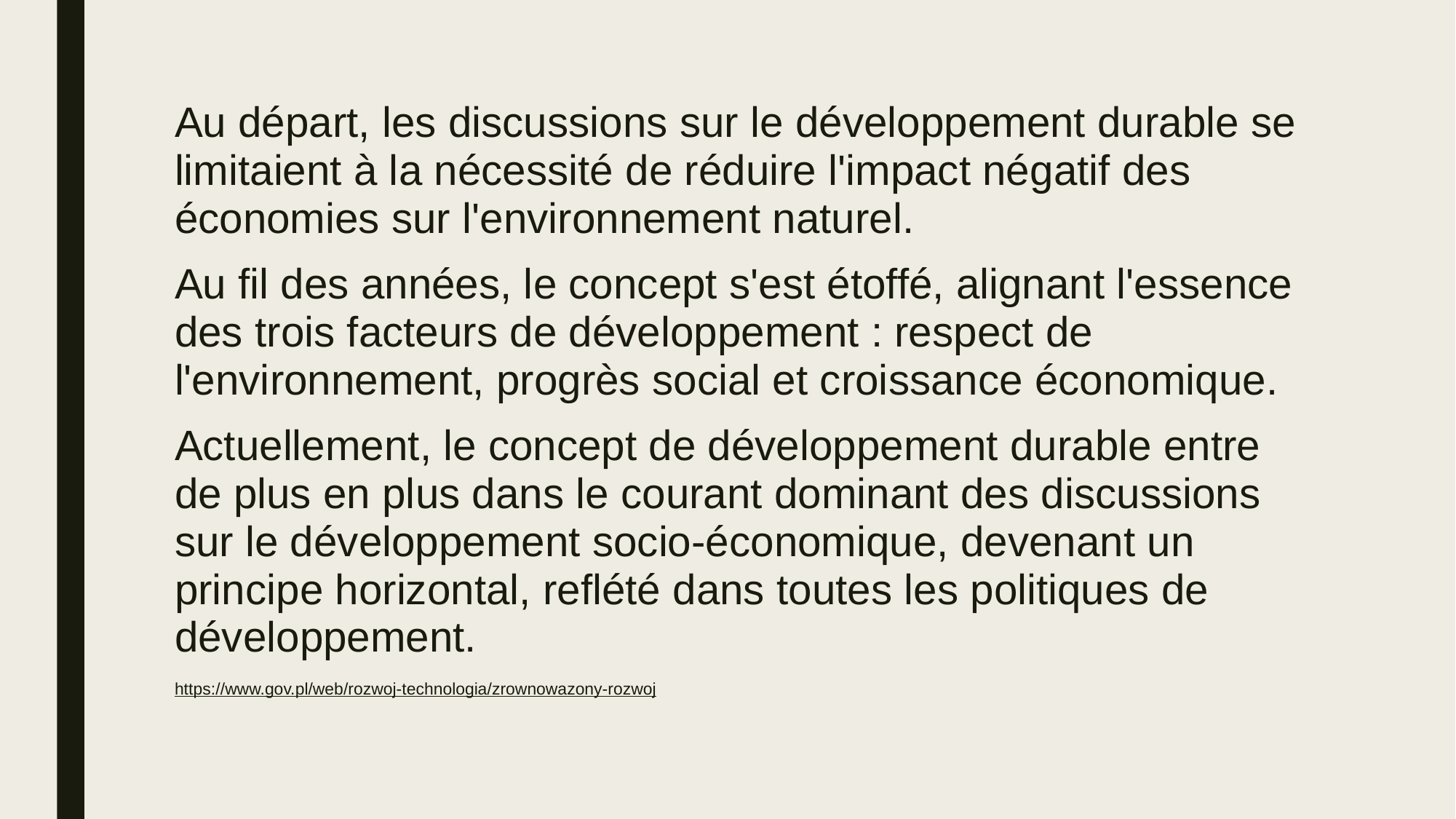

Au départ, les discussions sur le développement durable se limitaient à la nécessité de réduire l'impact négatif des économies sur l'environnement naturel.
Au fil des années, le concept s'est étoffé, alignant l'essence des trois facteurs de développement : respect de l'environnement, progrès social et croissance économique.
Actuellement, le concept de développement durable entre de plus en plus dans le courant dominant des discussions sur le développement socio-économique, devenant un principe horizontal, reflété dans toutes les politiques de développement.
https://www.gov.pl/web/rozwoj-technologia/zrownowazony-rozwoj